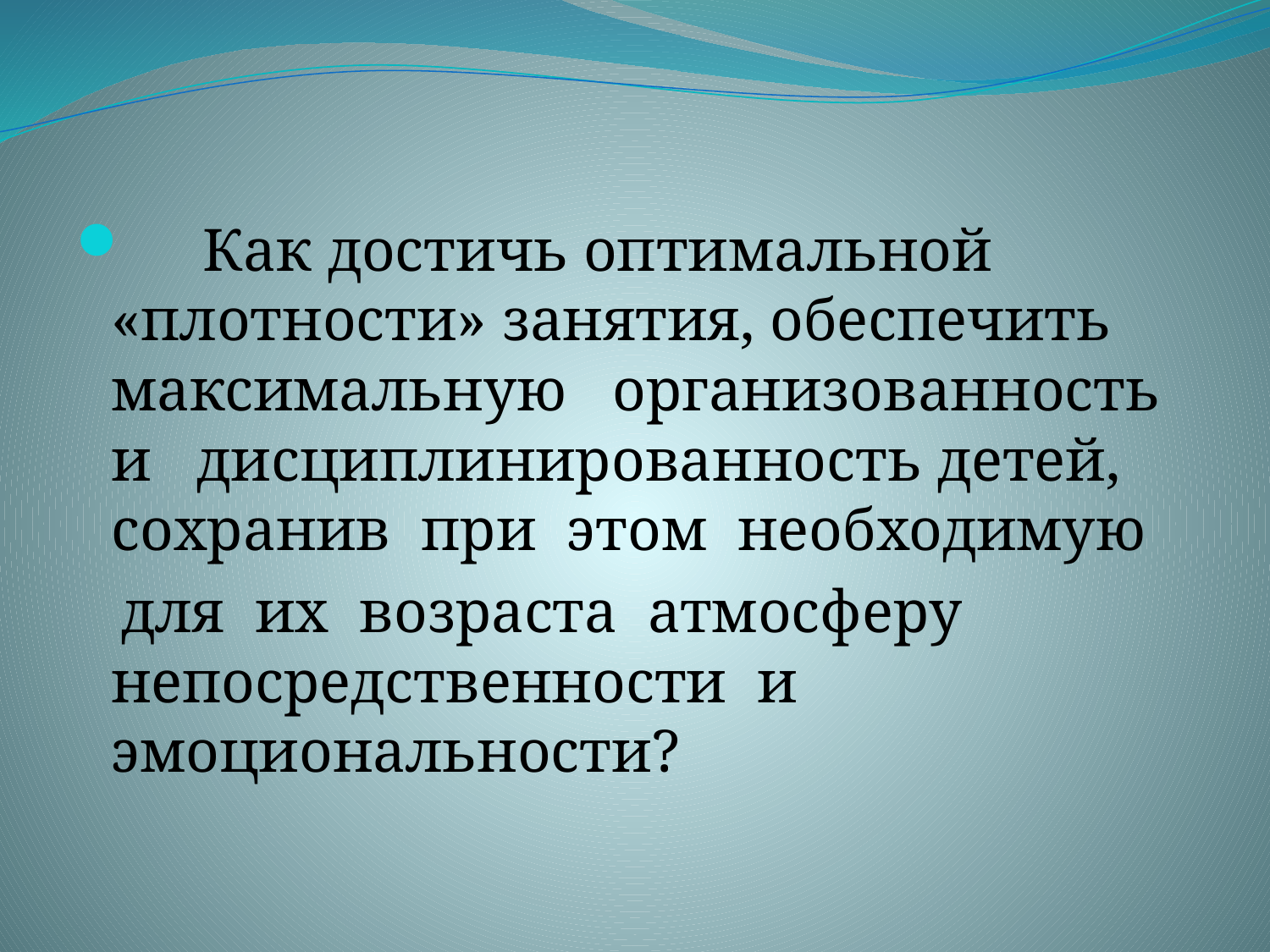

#
     Как достичь оптимальной «плотности» занятия, обеспечить максимальную   организованность   и   дисциплинированность детей, сохранив  при  этом  необходимую
   для  их  возраста  атмосферу непосредственности  и эмоциональности?